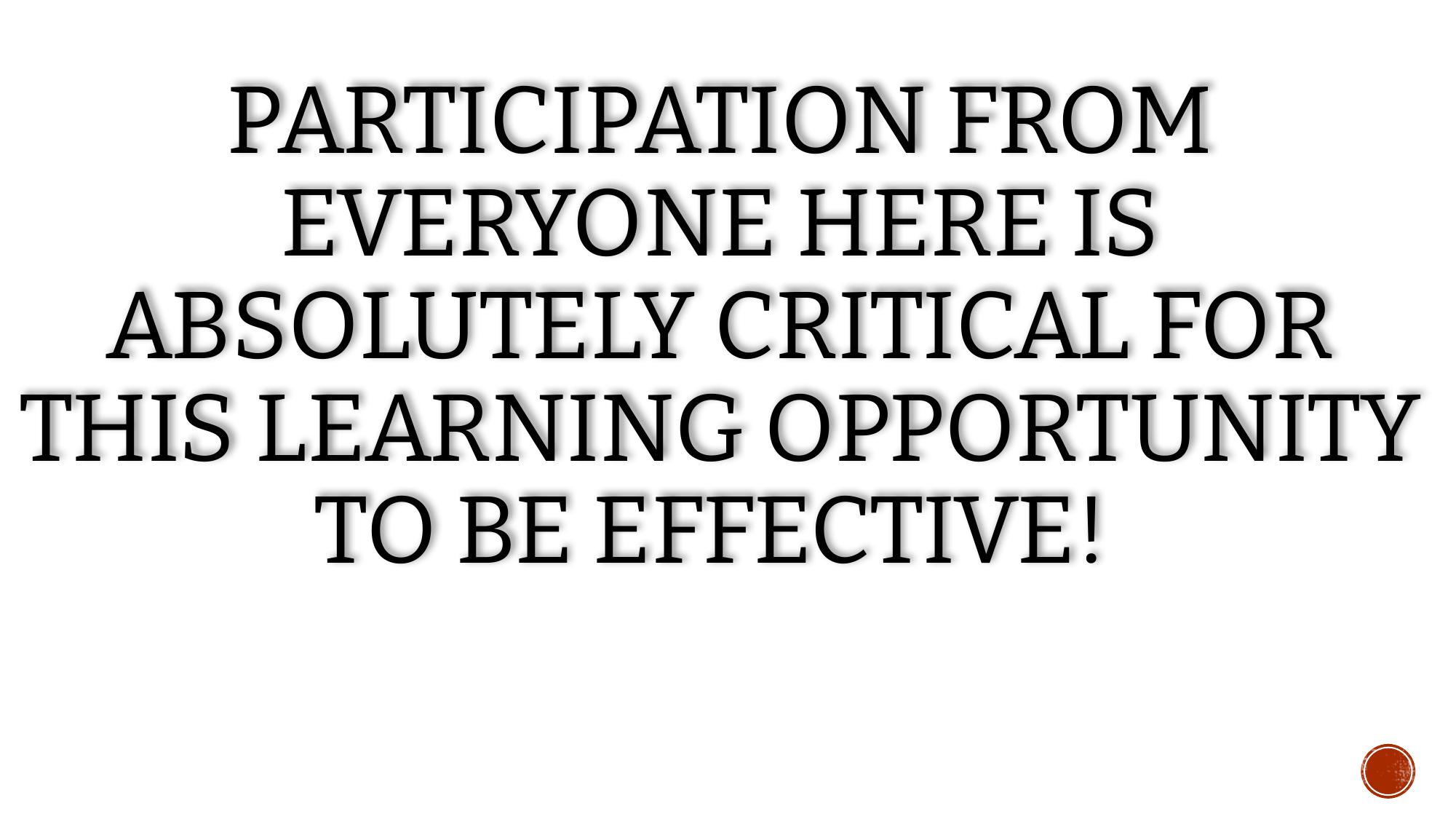

# Participation from everyone here is absolutely critical for this learning opportunity to be effective!